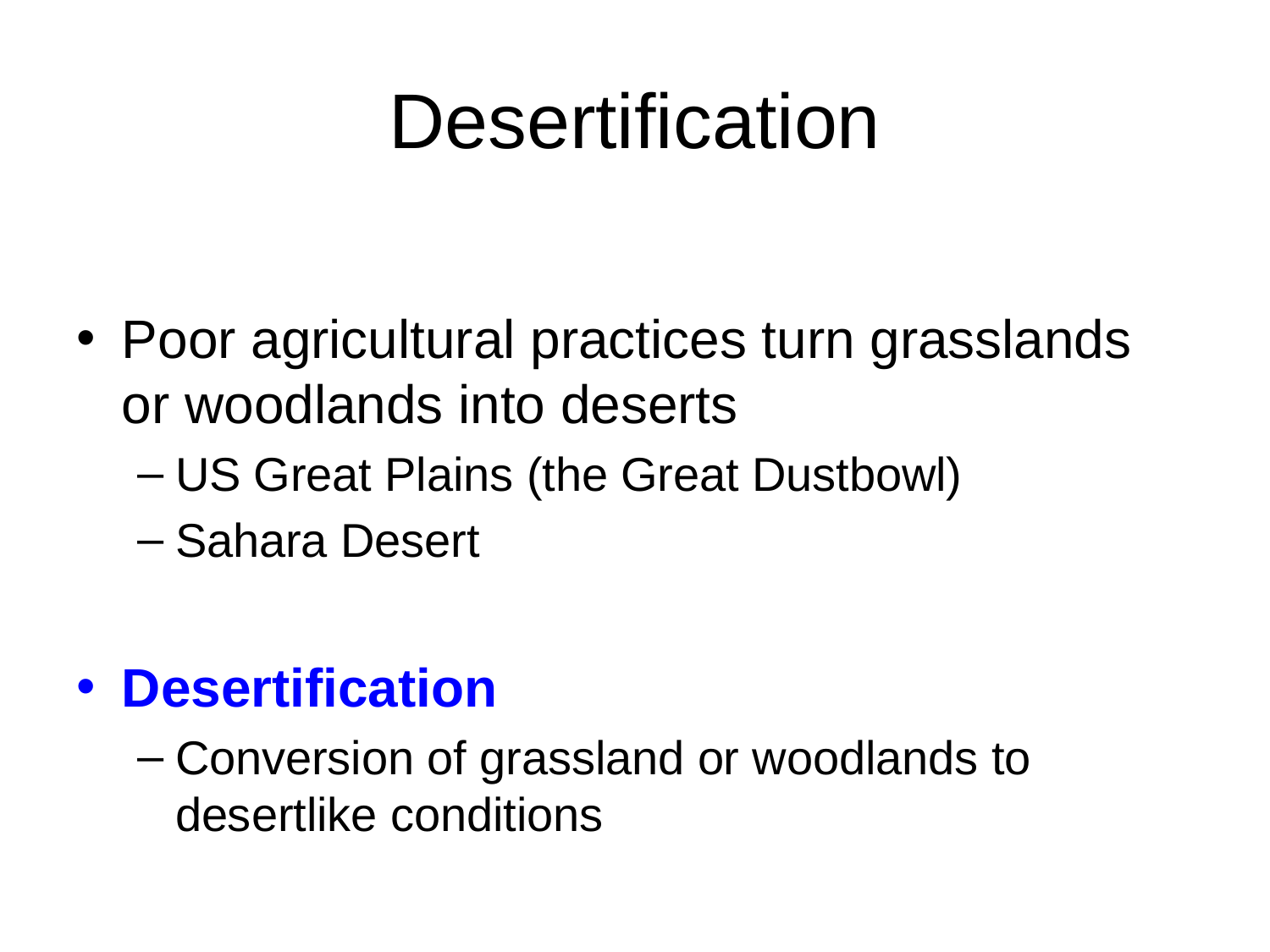

# Desertification

Poor agricultural practices turn grasslands or woodlands into deserts
US Great Plains (the Great Dustbowl)
Sahara Desert

Desertification
Conversion of grassland or woodlands to desertlike conditions